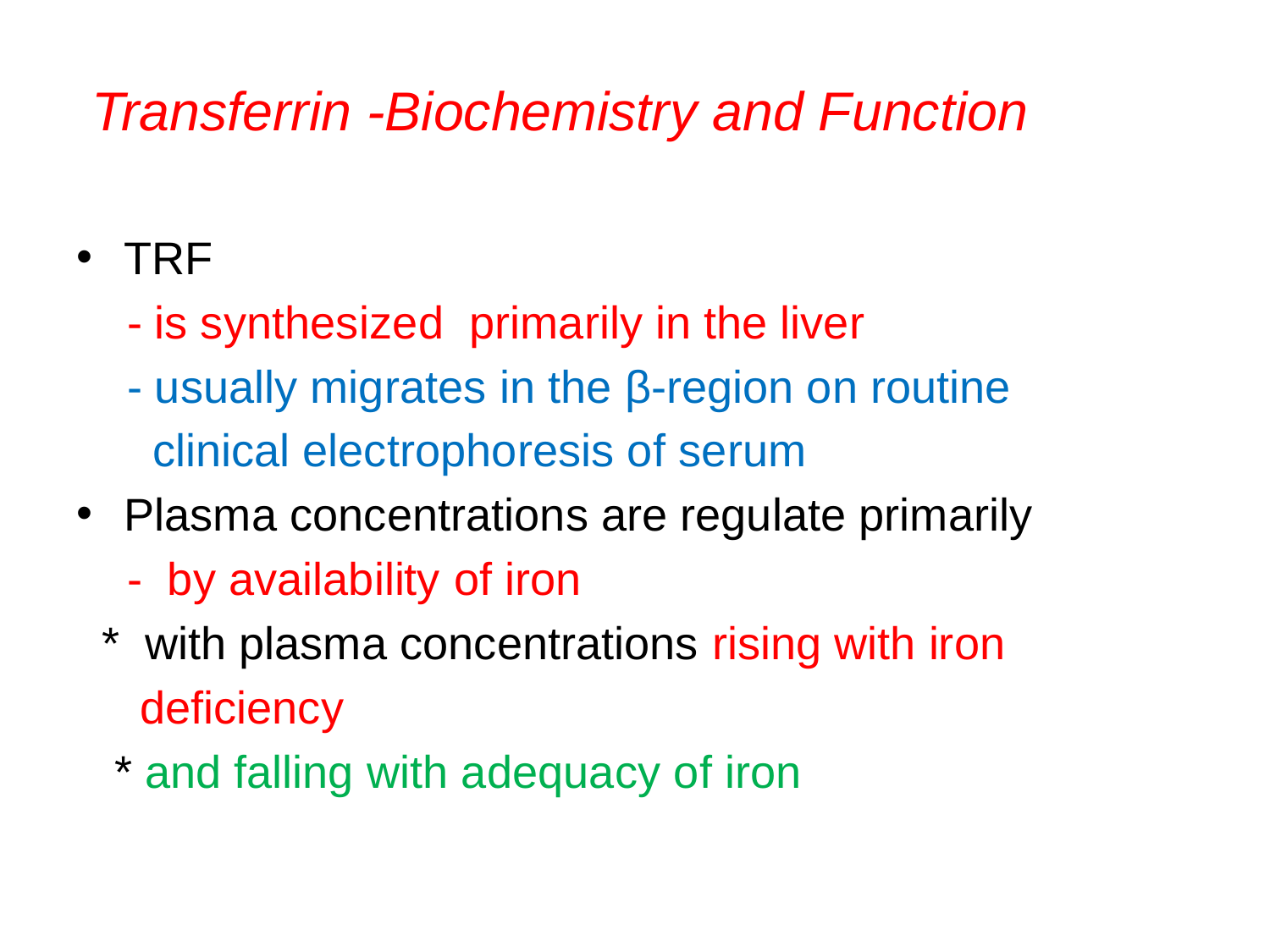

# Transferrin -Biochemistry and Function
TRF
    - is synthesized  primarily in the liver
    - usually migrates in the β-region on routine
      clinical electrophoresis of serum
Plasma concentrations are regulate primarily
    -  by availability of iron
  *  with plasma concentrations rising with iron
     deficiency
   * and falling with adequacy of iron